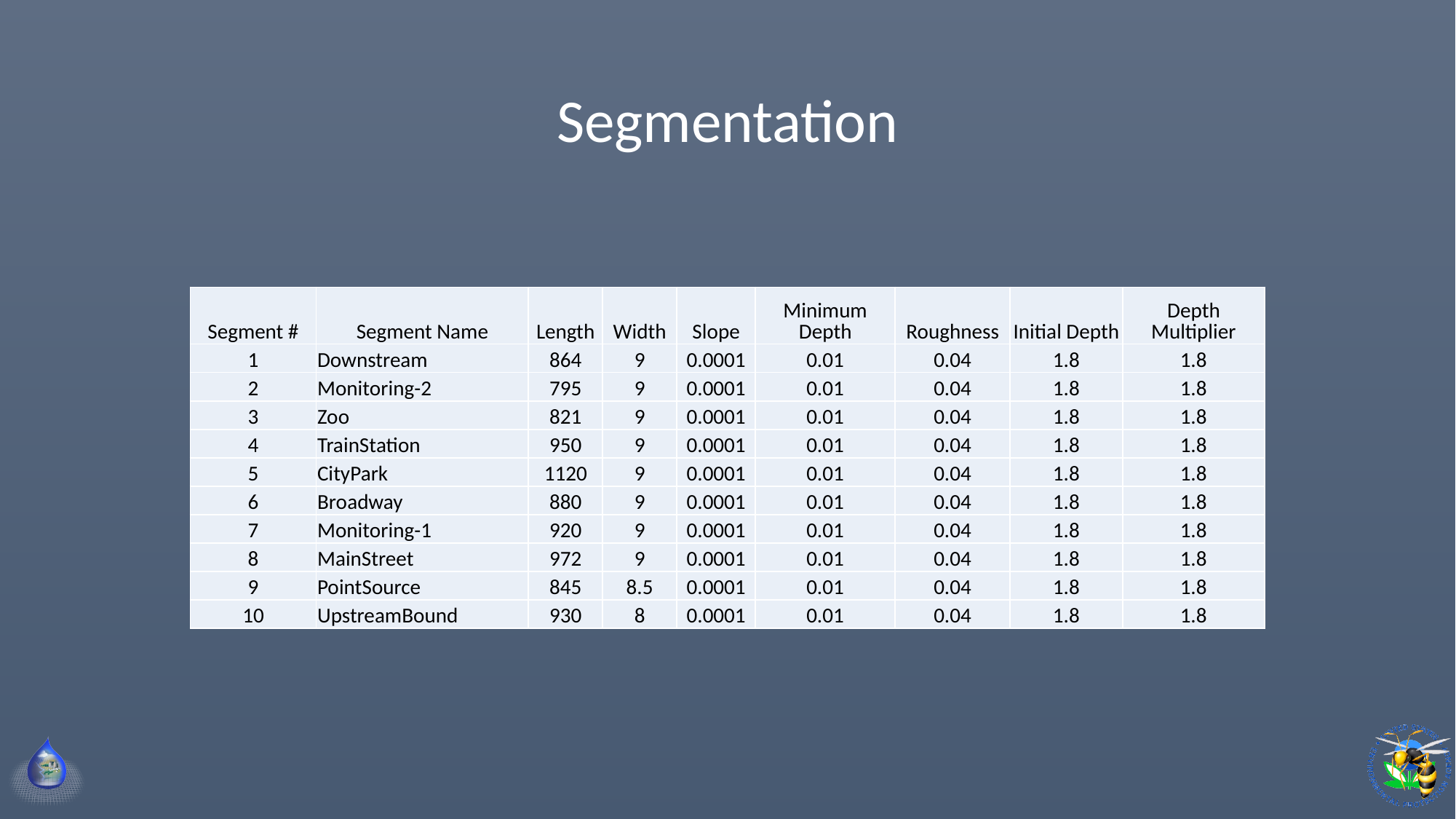

# Segmentation
| Segment # | Segment Name | Length | Width | Slope | Minimum Depth | Roughness | Initial Depth | Depth Multiplier |
| --- | --- | --- | --- | --- | --- | --- | --- | --- |
| 1 | Downstream | 864 | 9 | 0.0001 | 0.01 | 0.04 | 1.8 | 1.8 |
| 2 | Monitoring-2 | 795 | 9 | 0.0001 | 0.01 | 0.04 | 1.8 | 1.8 |
| 3 | Zoo | 821 | 9 | 0.0001 | 0.01 | 0.04 | 1.8 | 1.8 |
| 4 | TrainStation | 950 | 9 | 0.0001 | 0.01 | 0.04 | 1.8 | 1.8 |
| 5 | CityPark | 1120 | 9 | 0.0001 | 0.01 | 0.04 | 1.8 | 1.8 |
| 6 | Broadway | 880 | 9 | 0.0001 | 0.01 | 0.04 | 1.8 | 1.8 |
| 7 | Monitoring-1 | 920 | 9 | 0.0001 | 0.01 | 0.04 | 1.8 | 1.8 |
| 8 | MainStreet | 972 | 9 | 0.0001 | 0.01 | 0.04 | 1.8 | 1.8 |
| 9 | PointSource | 845 | 8.5 | 0.0001 | 0.01 | 0.04 | 1.8 | 1.8 |
| 10 | UpstreamBound | 930 | 8 | 0.0001 | 0.01 | 0.04 | 1.8 | 1.8 |